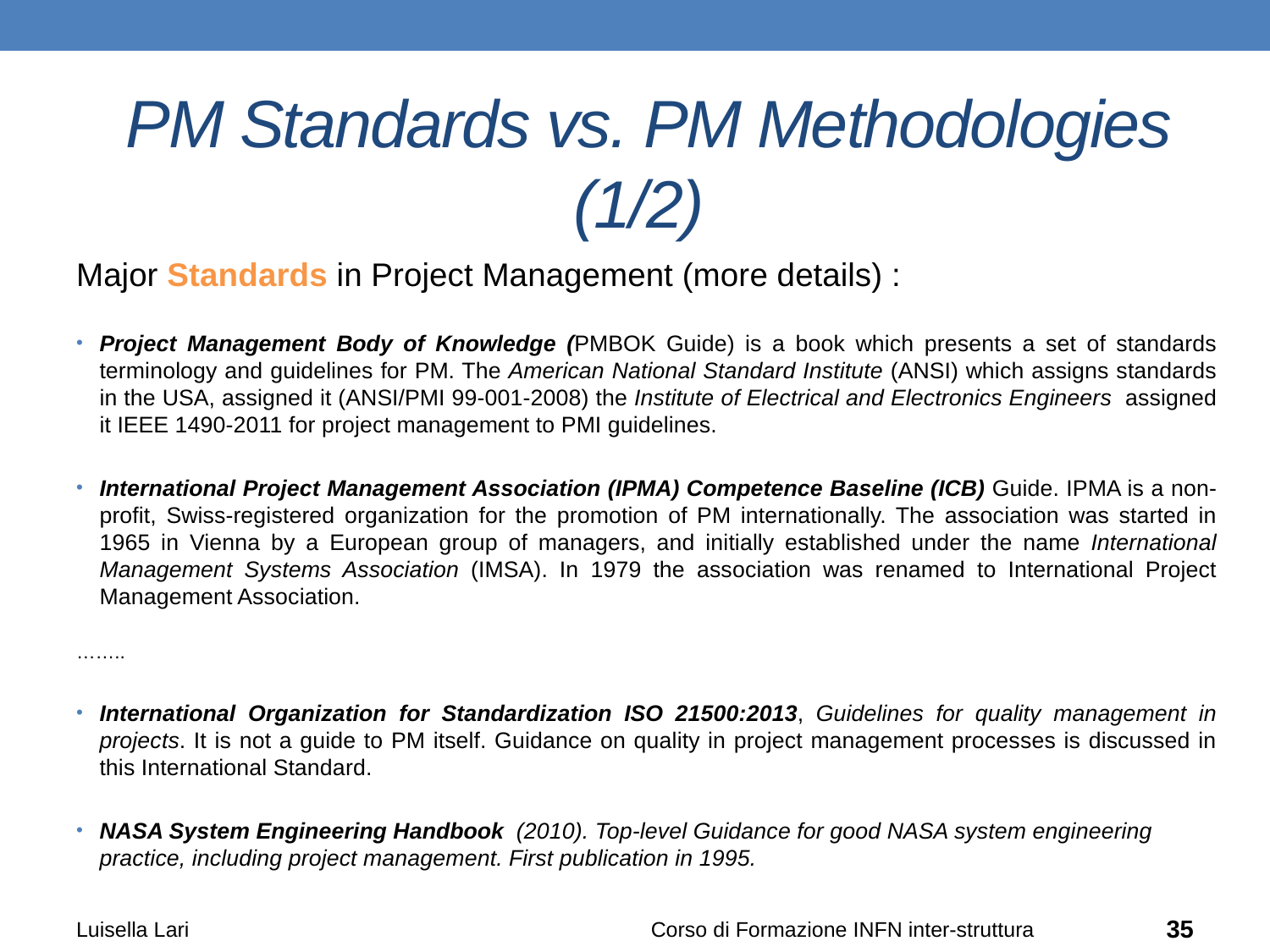

# PM Standards vs. PM Methodologies (1/2)
Major Standards in Project Management (more details) :

Project Management Body of Knowledge (PMBOK Guide) is a book which presents a set of standards terminology and guidelines for PM. The American National Standard Institute (ANSI) which assigns standards in the USA, assigned it (ANSI/PMI 99-001-2008) the Institute of Electrical and Electronics Engineers  assigned it IEEE 1490-2011 for project management to PMI guidelines.

International Project Management Association (IPMA) Competence Baseline (ICB) Guide. IPMA is a non-profit, Swiss-registered organization for the promotion of PM internationally. The association was started in 1965 in Vienna by a European group of managers, and initially established under the name International Management Systems Association (IMSA). In 1979 the association was renamed to International Project Management Association.

……..

International Organization for Standardization ISO 21500:2013, Guidelines for quality management in projects. It is not a guide to PM itself. Guidance on quality in project management processes is discussed in this International Standard.

NASA System Engineering Handbook  (2010). Top-level Guidance for good NASA system engineering practice, including project management. First publication in 1995.

Luisella Lari
Corso di Formazione INFN inter-struttura
35